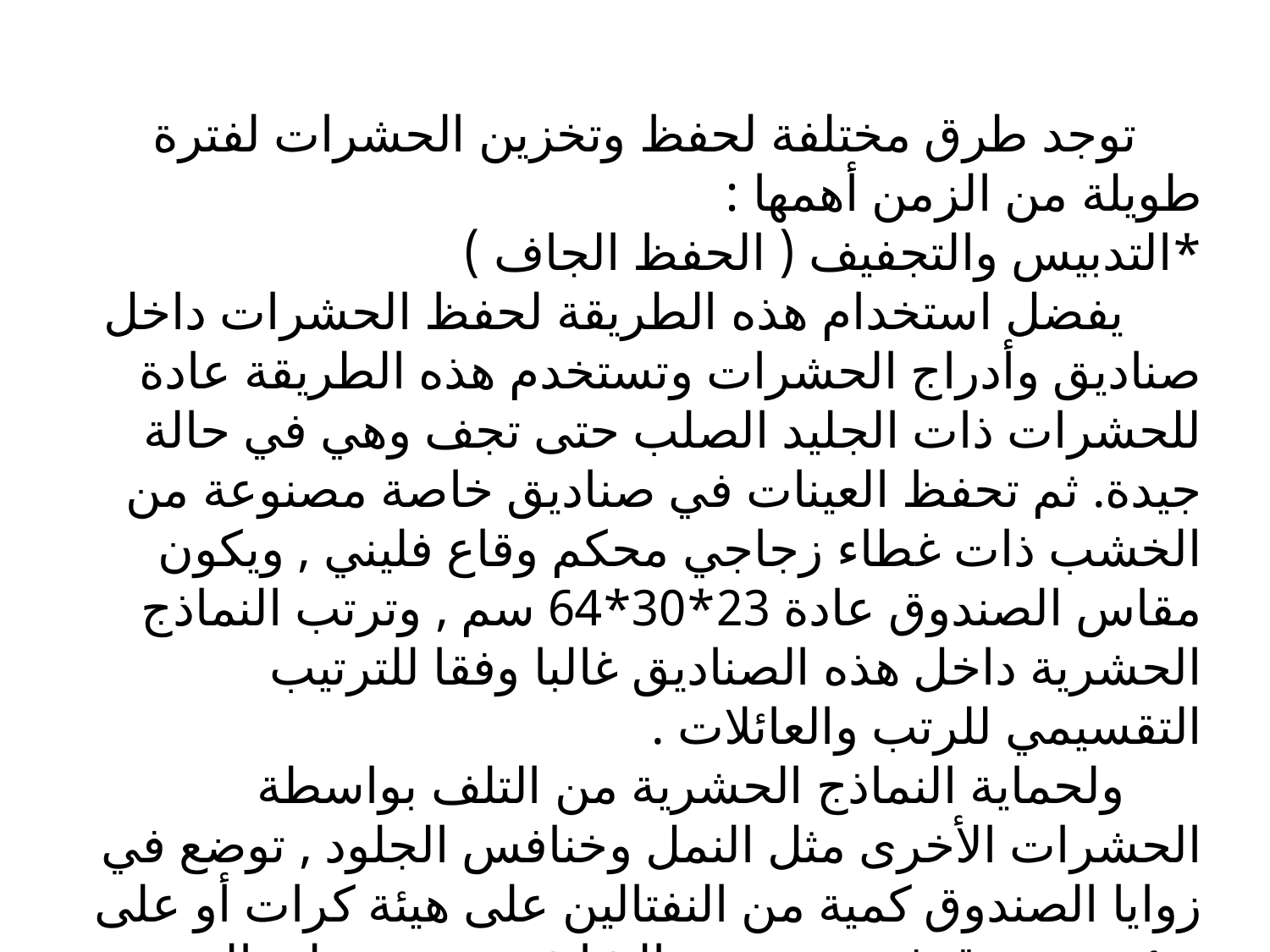

توجد طرق مختلفة لحفظ وتخزين الحشرات لفترة طويلة من الزمن أهمها :
*التدبيس والتجفيف ( الحفظ الجاف )
      يفضل استخدام هذه الطريقة لحفظ الحشرات داخل صناديق وأدراج الحشرات وتستخدم هذه الطريقة عادة للحشرات ذات الجليد الصلب حتى تجف وهي في حالة جيدة. ثم تحفظ العينات في صناديق خاصة مصنوعة من الخشب ذات غطاء زجاجي محكم وقاع فليني , ويكون مقاس الصندوق عادة 23*30*64 سم , وترتب النماذج الحشرية داخل هذه الصناديق غالبا وفقا للترتيب التقسيمي للرتب والعائلات .
      ولحماية النماذج الحشرية من التلف بواسطة الحشرات الأخرى مثل النمل وخنافس الجلود , توضع في زوايا الصندوق كمية من النفتالين على هيئة كرات أو على هيئة مسحوق في صرة من الشاش . وتتم عملية التدبيس